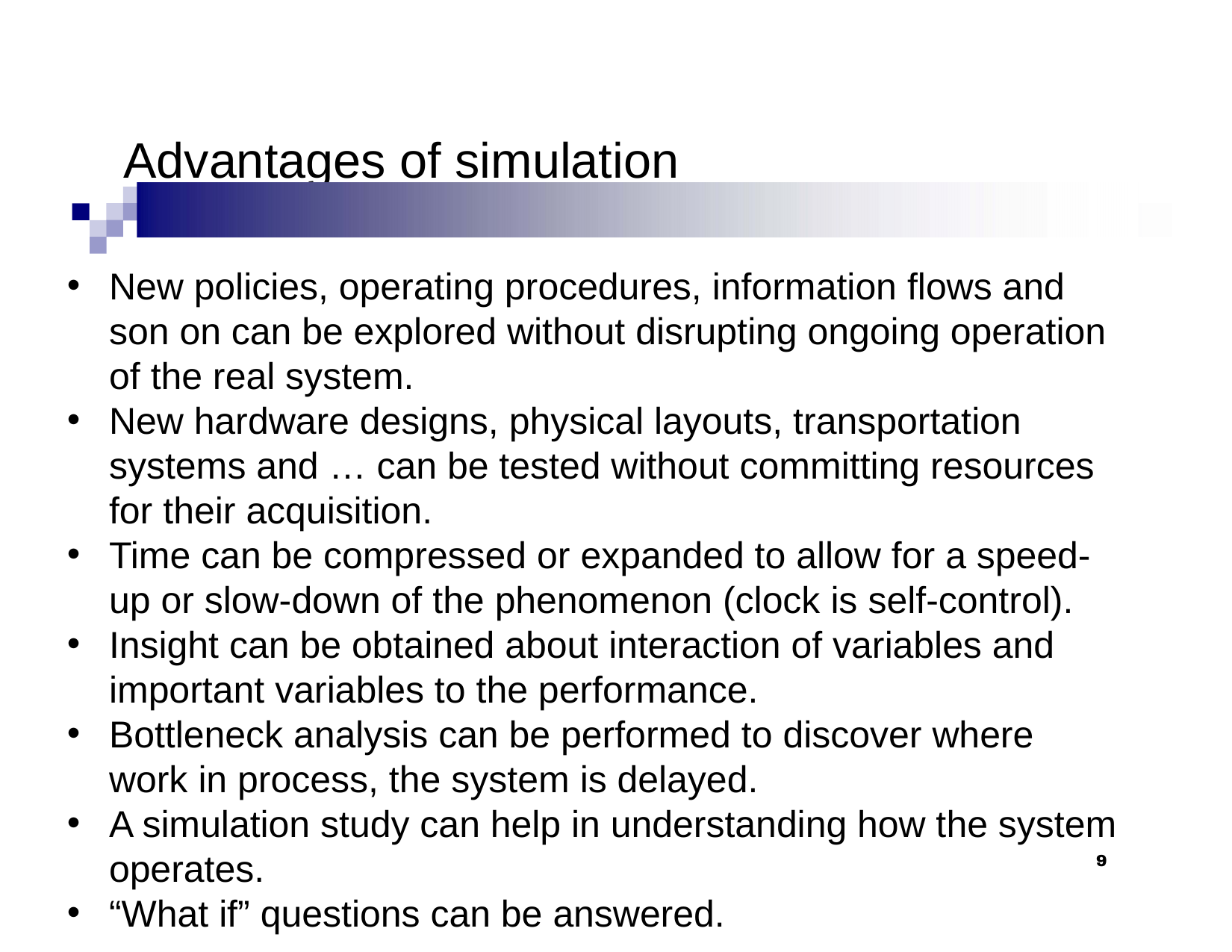

Advantages of simulation

New policies, operating procedures, information flows and son on can be explored without disrupting ongoing operation of the real system.
New hardware designs, physical layouts, transportation systems and … can be tested without committing resources for their acquisition.
Time can be compressed or expanded to allow for a speed-up or slow-down of the phenomenon (clock is self-control).
Insight can be obtained about interaction of variables and important variables to the performance.
Bottleneck analysis can be performed to discover where work in process, the system is delayed.
A simulation study can help in understanding how the system operates.
“What if” questions can be answered.
9